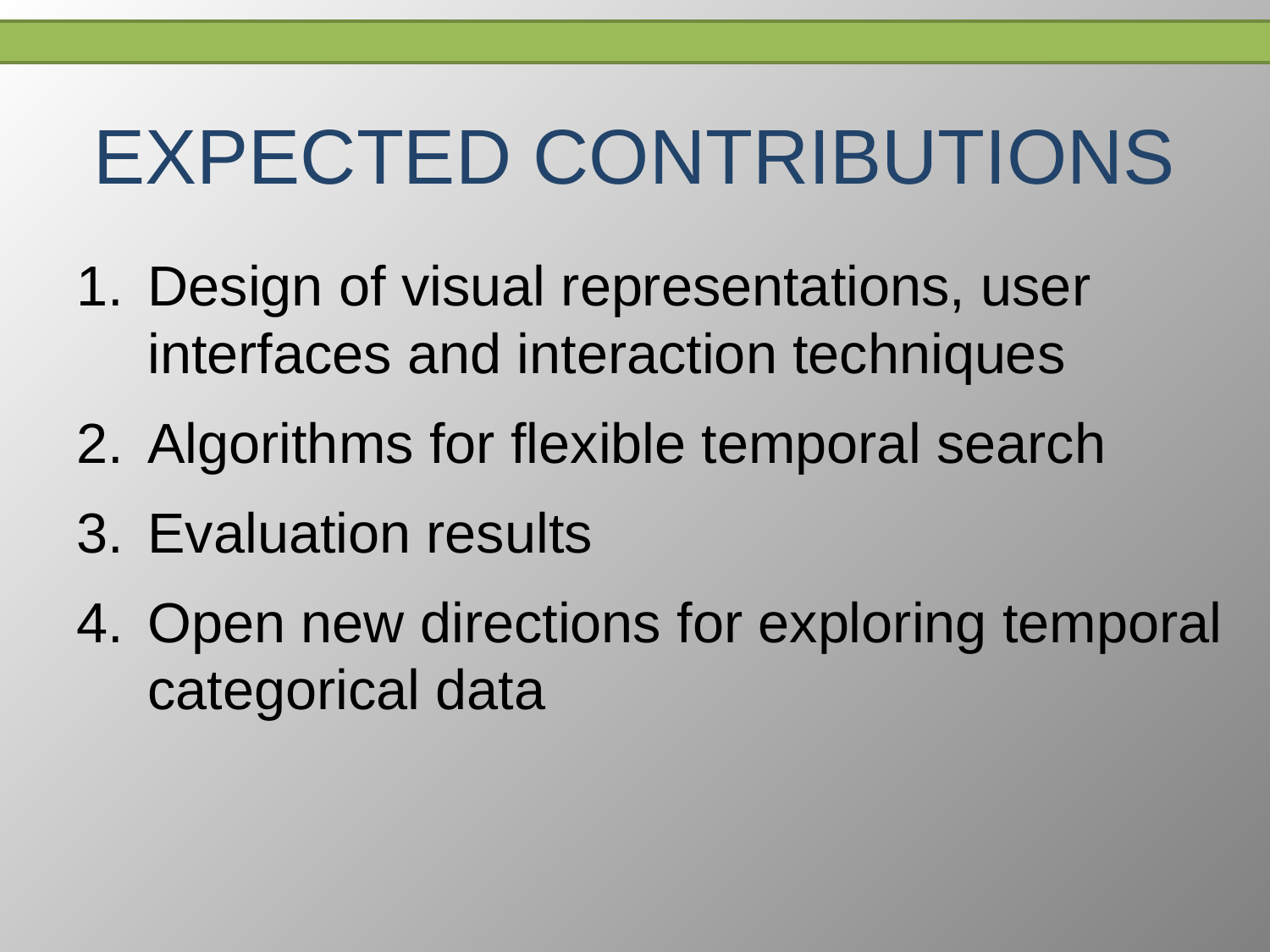

# Expected Contributions
Design of visual representations, user interfaces and interaction techniques
Algorithms for flexible temporal search
Evaluation results
Open new directions for exploring temporal categorical data